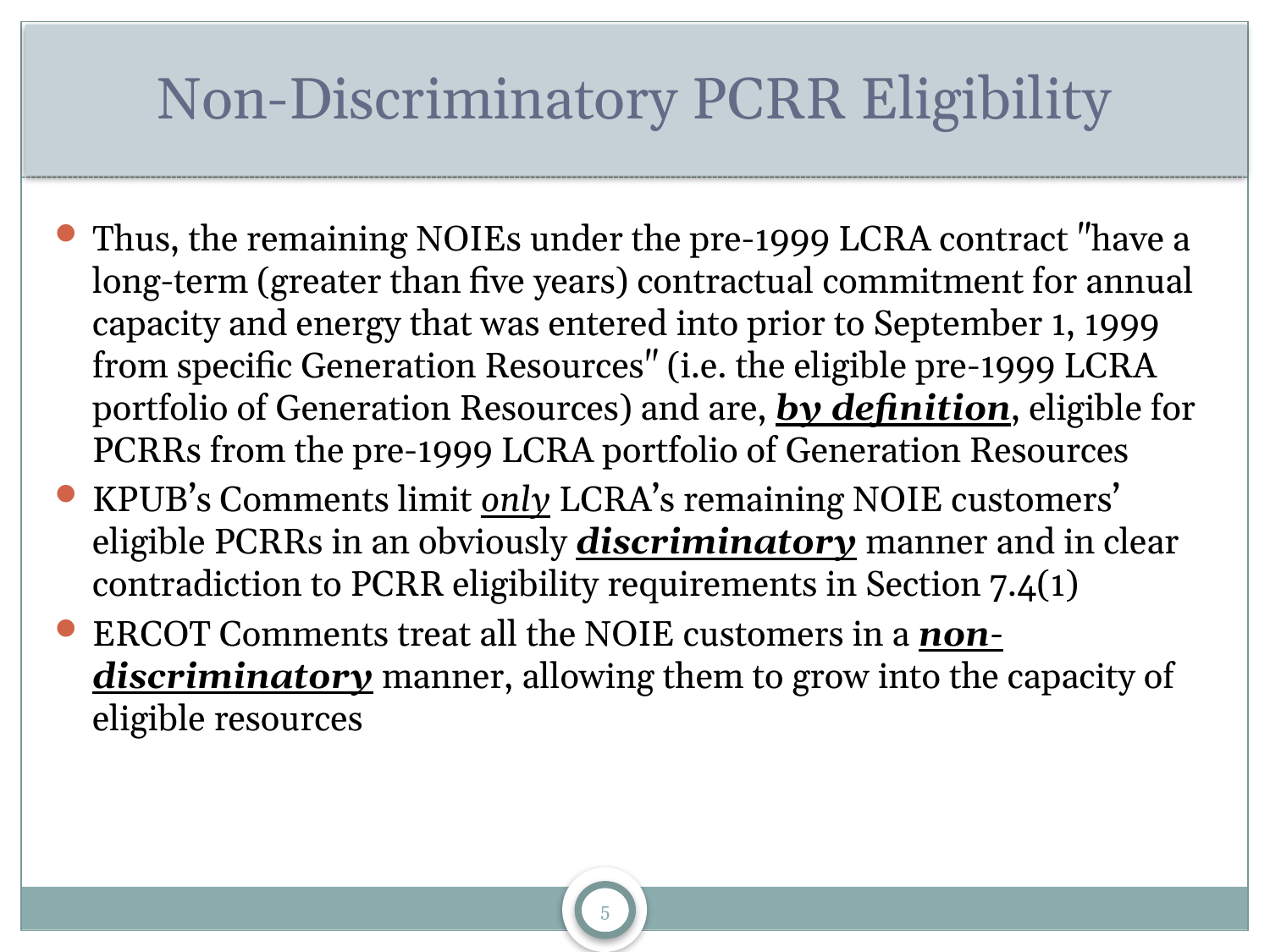

# Non-Discriminatory PCRR Eligibility
Thus, the remaining NOIEs under the pre-1999 LCRA contract "have a long-term (greater than five years) contractual commitment for annual capacity and energy that was entered into prior to September 1, 1999 from specific Generation Resources" (i.e. the eligible pre-1999 LCRA portfolio of Generation Resources) and are, by definition, eligible for PCRRs from the pre-1999 LCRA portfolio of Generation Resources
KPUB’s Comments limit only LCRA’s remaining NOIE customers’ eligible PCRRs in an obviously discriminatory manner and in clear contradiction to PCRR eligibility requirements in Section 7.4(1)
ERCOT Comments treat all the NOIE customers in a non-discriminatory manner, allowing them to grow into the capacity of eligible resources